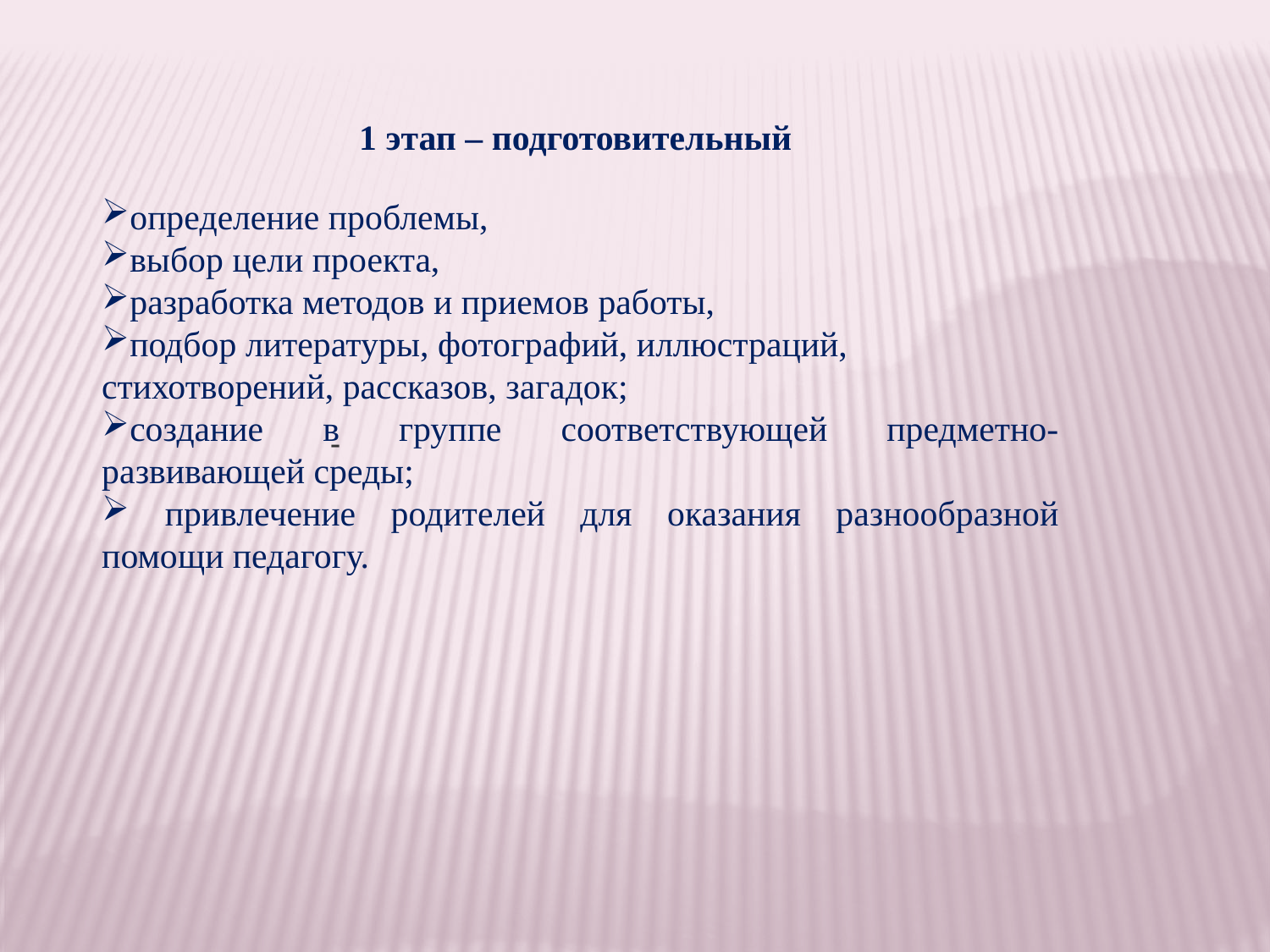

1 этап – подготовительный
определение проблемы,
выбор цели проекта,
разработка методов и приемов работы,
подбор литературы, фотографий, иллюстраций, стихотворений, рассказов, загадок;
создание в группе соответствующей предметно-развивающей среды;
 привлечение родителей для оказания разнообразной помощи педагогу.

-